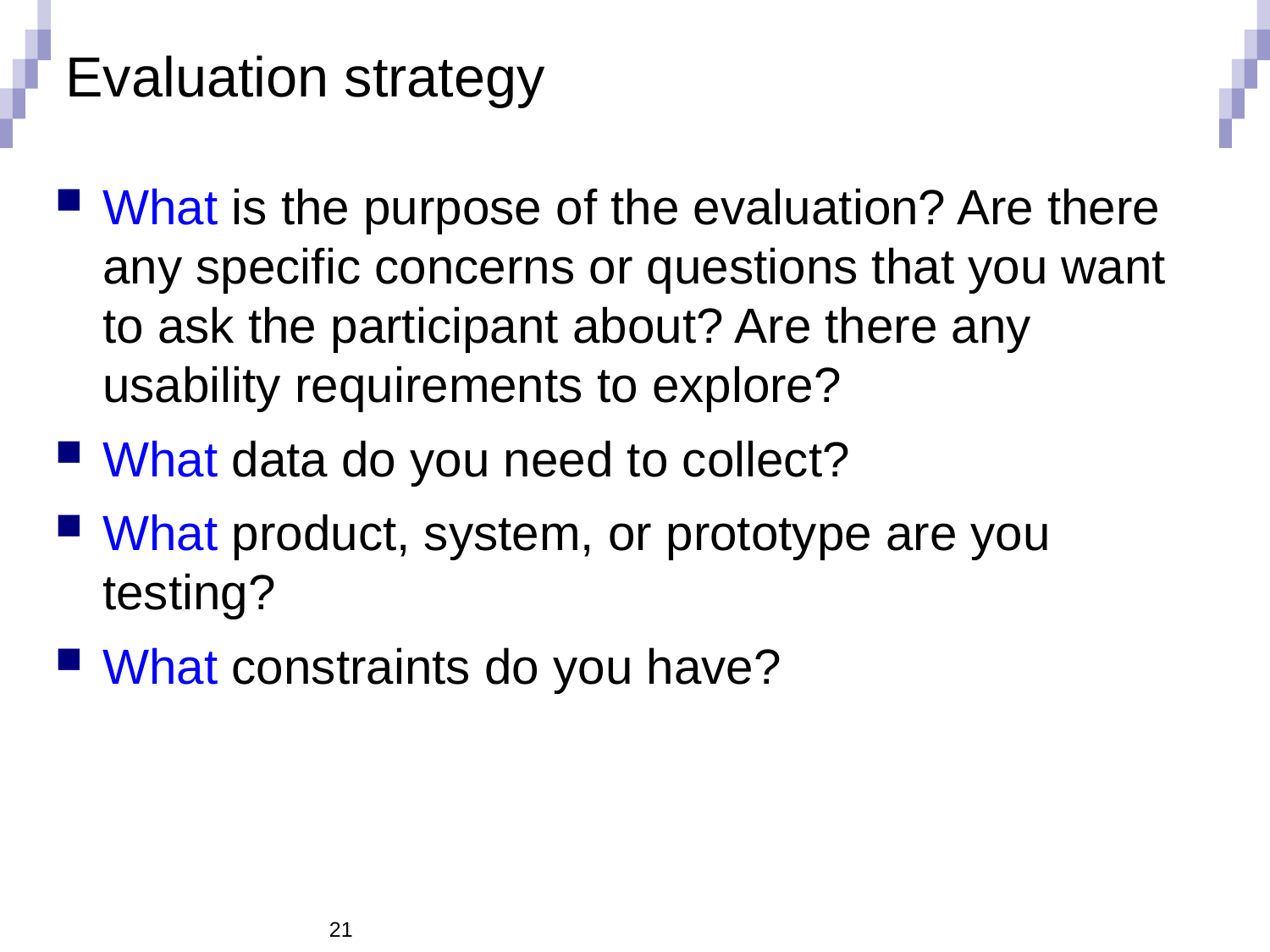

# Evaluation strategy
What is the purpose of the evaluation? Are there any specific concerns or questions that you want to ask the participant about? Are there any usability requirements to explore?
What data do you need to collect?
What product, system, or prototype are you testing?
What constraints do you have?

21